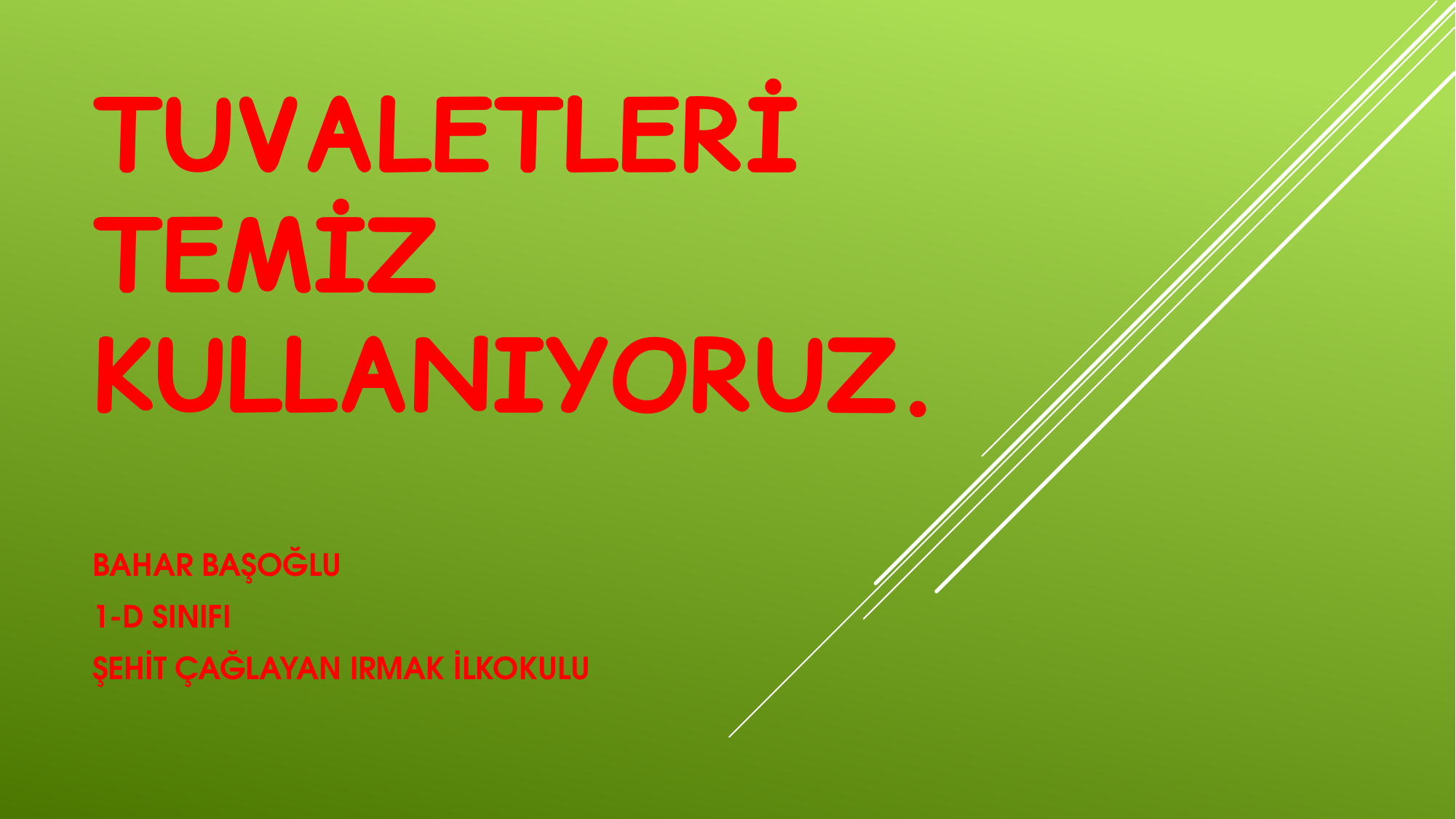

# Tuvaletleri temiz kullanıyoruz.
BAHAR BAŞOĞLU
1-D SINIFI
ŞEHİT ÇAĞLAYAN IRMAK İLKOKULU